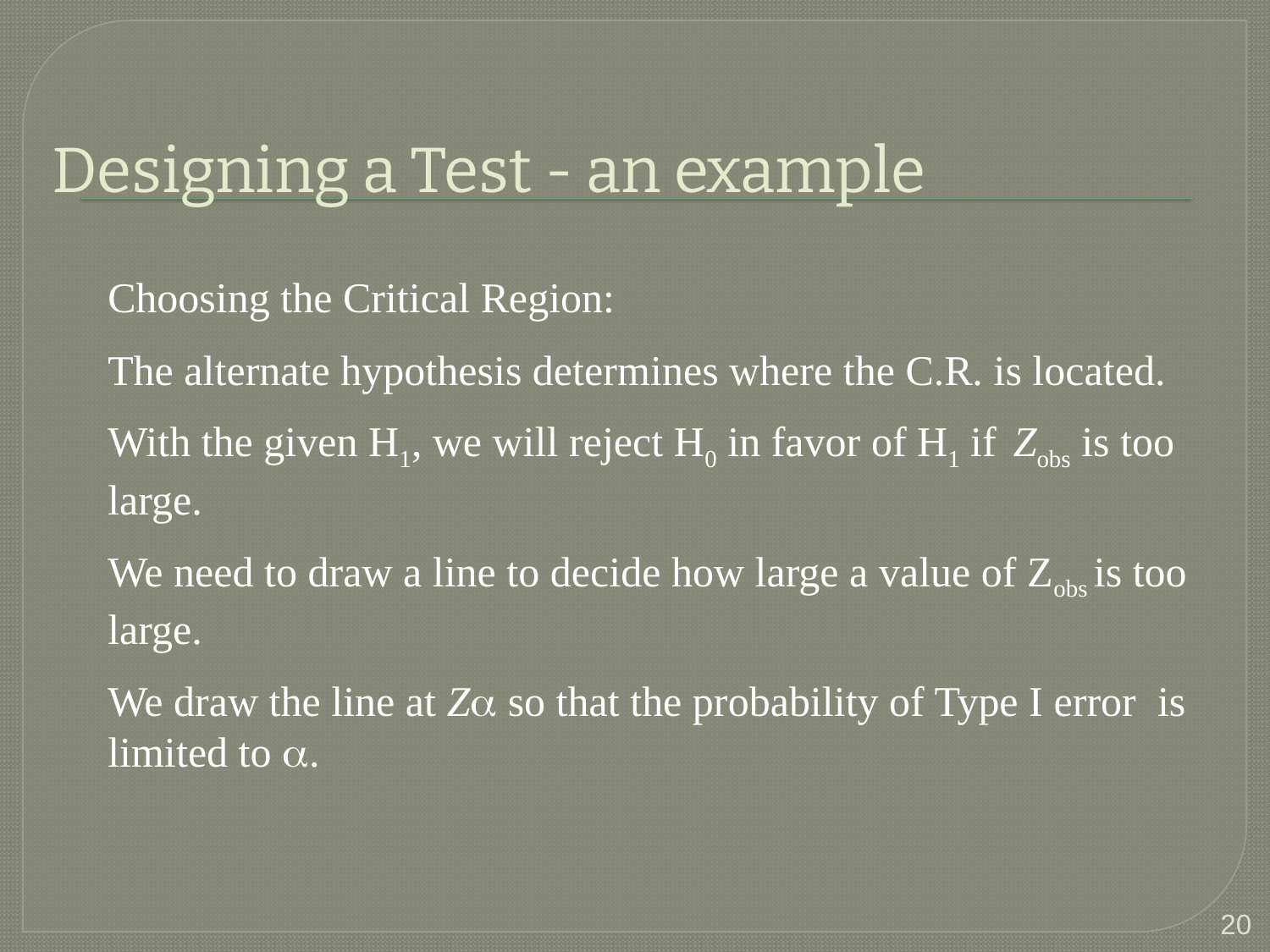

# Designing a Test - an example
Choosing the Critical Region:
The alternate hypothesis determines where the C.R. is located.
With the given H1, we will reject H0 in favor of H1 if  Zobs is too large.
We need to draw a line to decide how large a value of Zobs is too large.
We draw the line at Zα so that the probability of Type I error  is limited to α.

20